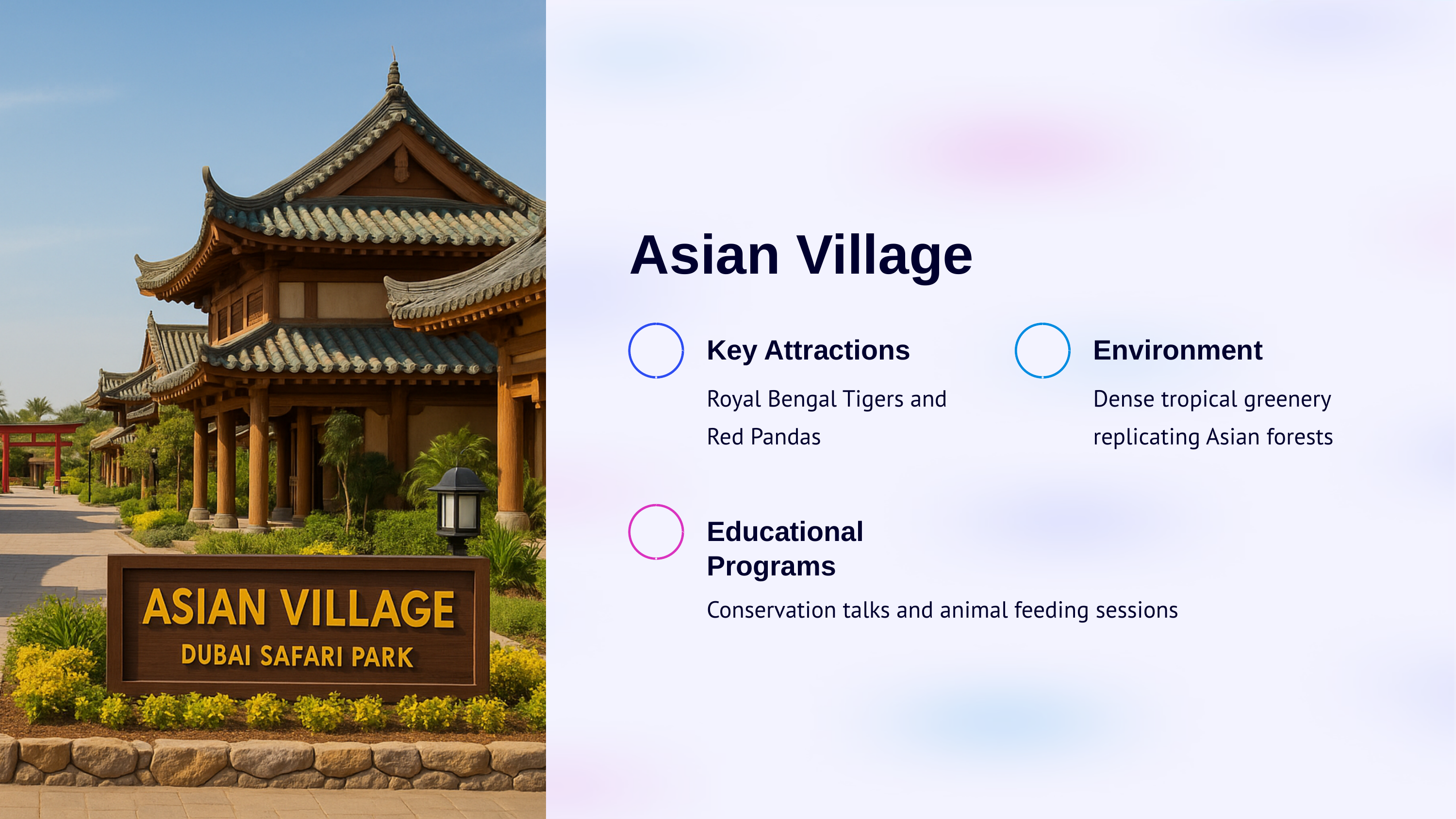

Asian Village

Key Attractions
Environment
Royal Bengal Tigers and Red Pandas
Dense tropical greenery replicating Asian forests

Educational Programs
Conservation talks and animal feeding sessions